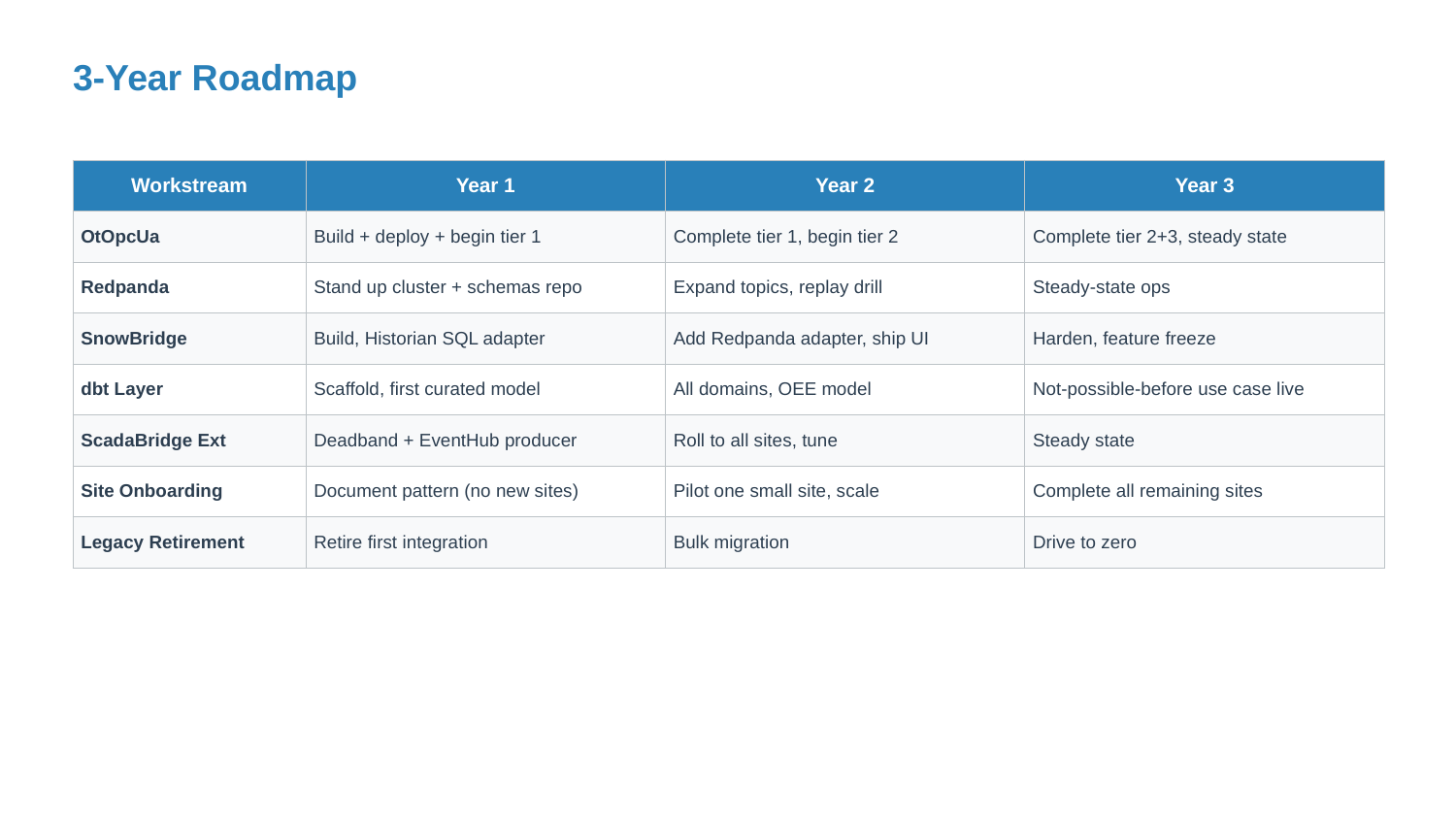

3-Year Roadmap
| Workstream | Year 1 | Year 2 | Year 3 |
| --- | --- | --- | --- |
| OtOpcUa | Build + deploy + begin tier 1 | Complete tier 1, begin tier 2 | Complete tier 2+3, steady state |
| Redpanda | Stand up cluster + schemas repo | Expand topics, replay drill | Steady-state ops |
| SnowBridge | Build, Historian SQL adapter | Add Redpanda adapter, ship UI | Harden, feature freeze |
| dbt Layer | Scaffold, first curated model | All domains, OEE model | Not-possible-before use case live |
| ScadaBridge Ext | Deadband + EventHub producer | Roll to all sites, tune | Steady state |
| Site Onboarding | Document pattern (no new sites) | Pilot one small site, scale | Complete all remaining sites |
| Legacy Retirement | Retire first integration | Bulk migration | Drive to zero |